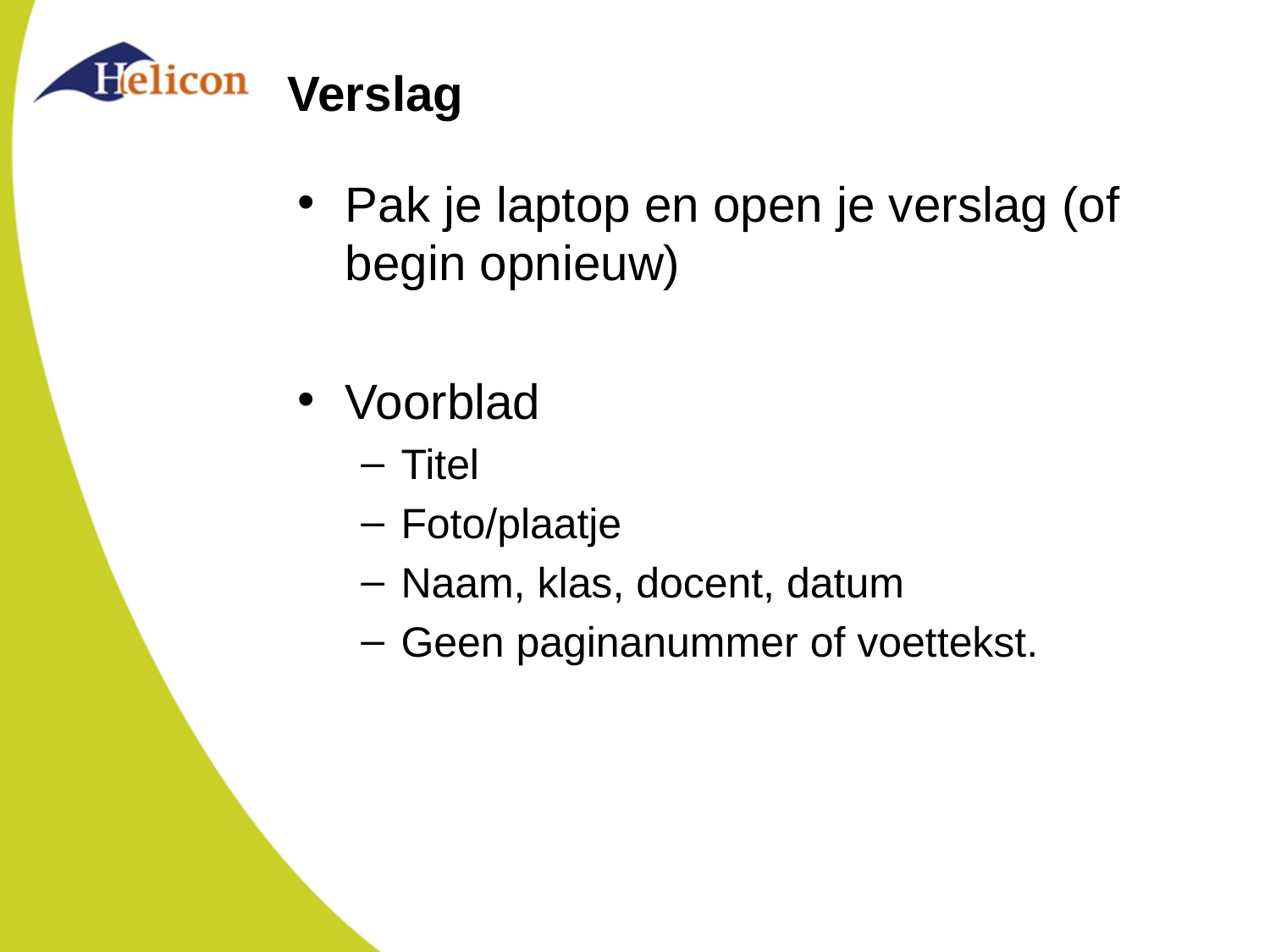

# Verslag
Pak je laptop en open je verslag (of begin opnieuw)

Voorblad
Titel
Foto/plaatje
Naam, klas, docent, datum
Geen paginanummer of voettekst.